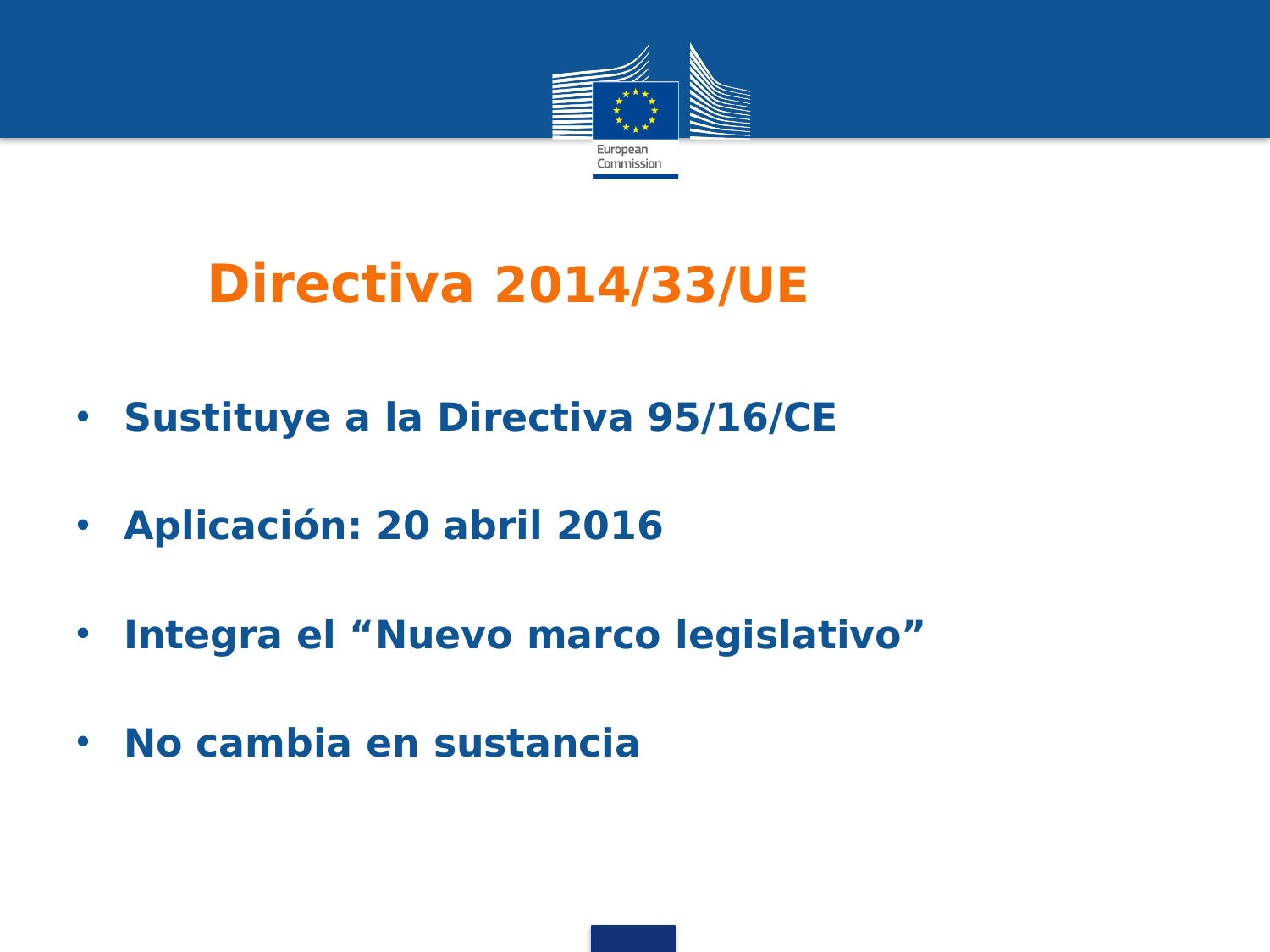

# Directiva 2014/33/UE
Sustituye a la Directiva 95/16/CE

Aplicación: 20 abril 2016

Integra el “Nuevo marco legislativo”

No cambia en sustancia